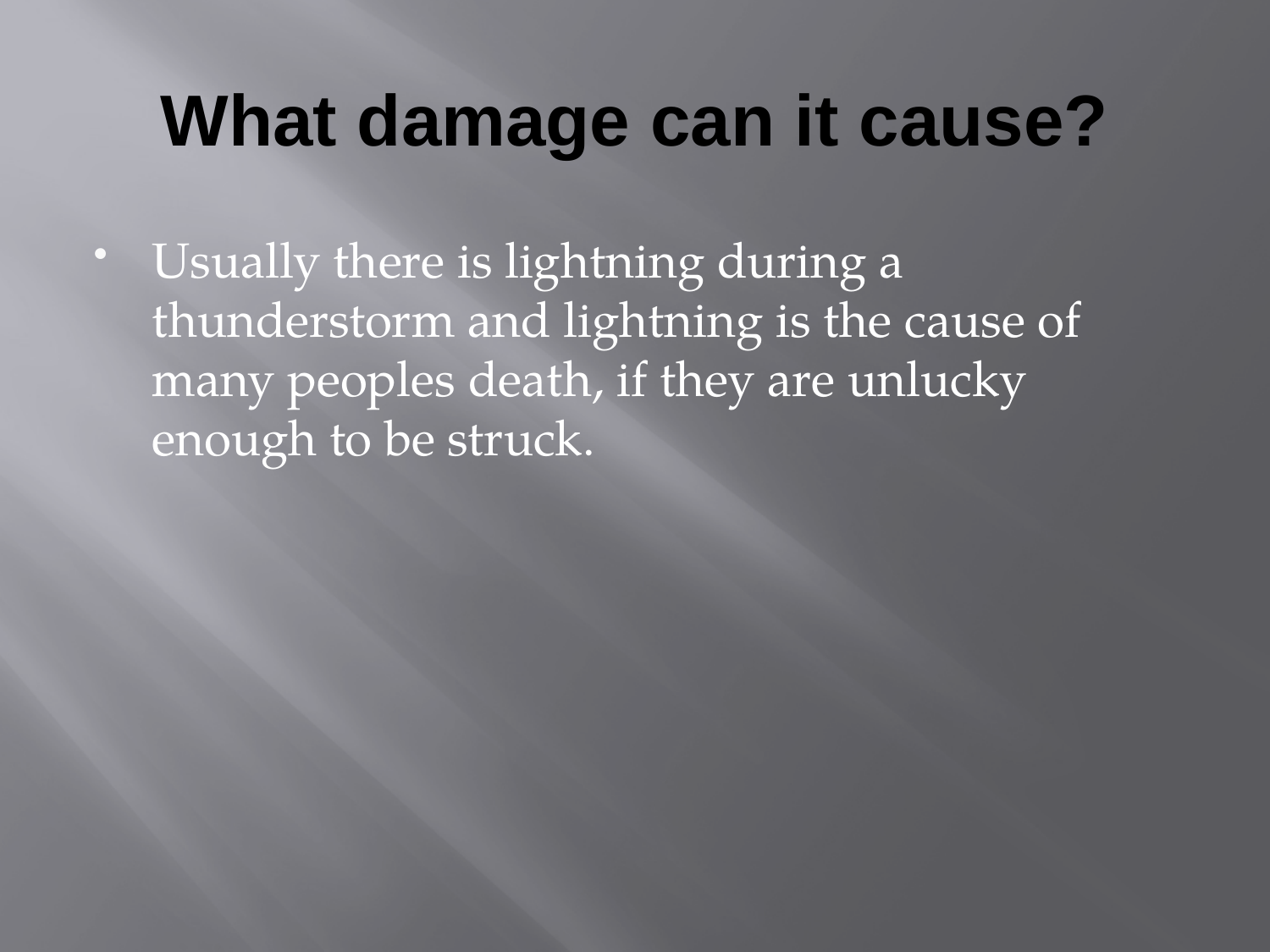

# What damage can it cause?
Usually there is lightning during a thunderstorm and lightning is the cause of many peoples death, if they are unlucky enough to be struck.